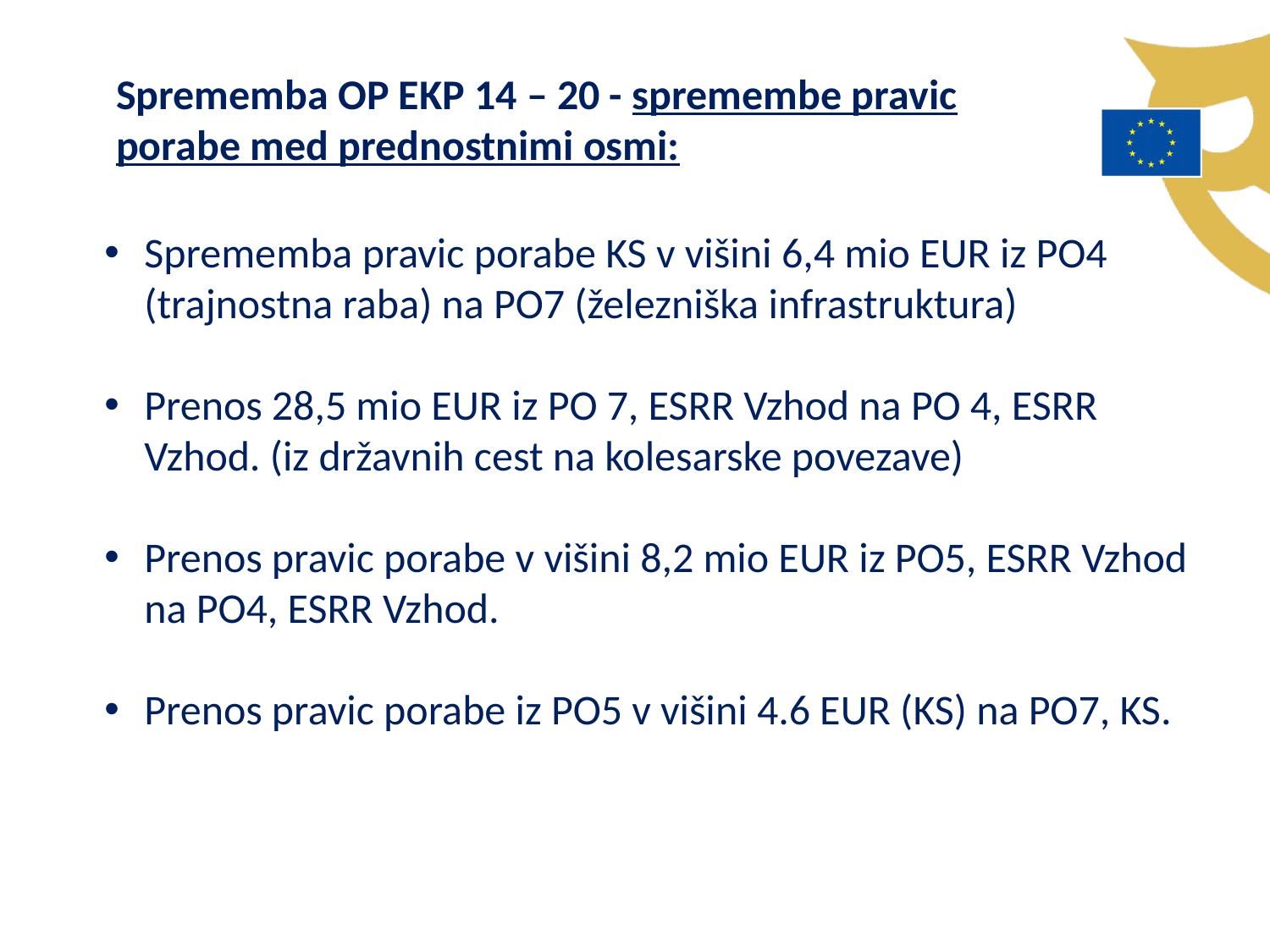

Sprememba OP EKP 14 – 20 - spremembe pravic porabe med prednostnimi osmi:
Sprememba pravic porabe KS v višini 6,4 mio EUR iz PO4 (trajnostna raba) na PO7 (železniška infrastruktura)

Prenos 28,5 mio EUR iz PO 7, ESRR Vzhod na PO 4, ESRR Vzhod. (iz državnih cest na kolesarske povezave)

Prenos pravic porabe v višini 8,2 mio EUR iz PO5, ESRR Vzhod na PO4, ESRR Vzhod.

Prenos pravic porabe iz PO5 v višini 4.6 EUR (KS) na PO7, KS.